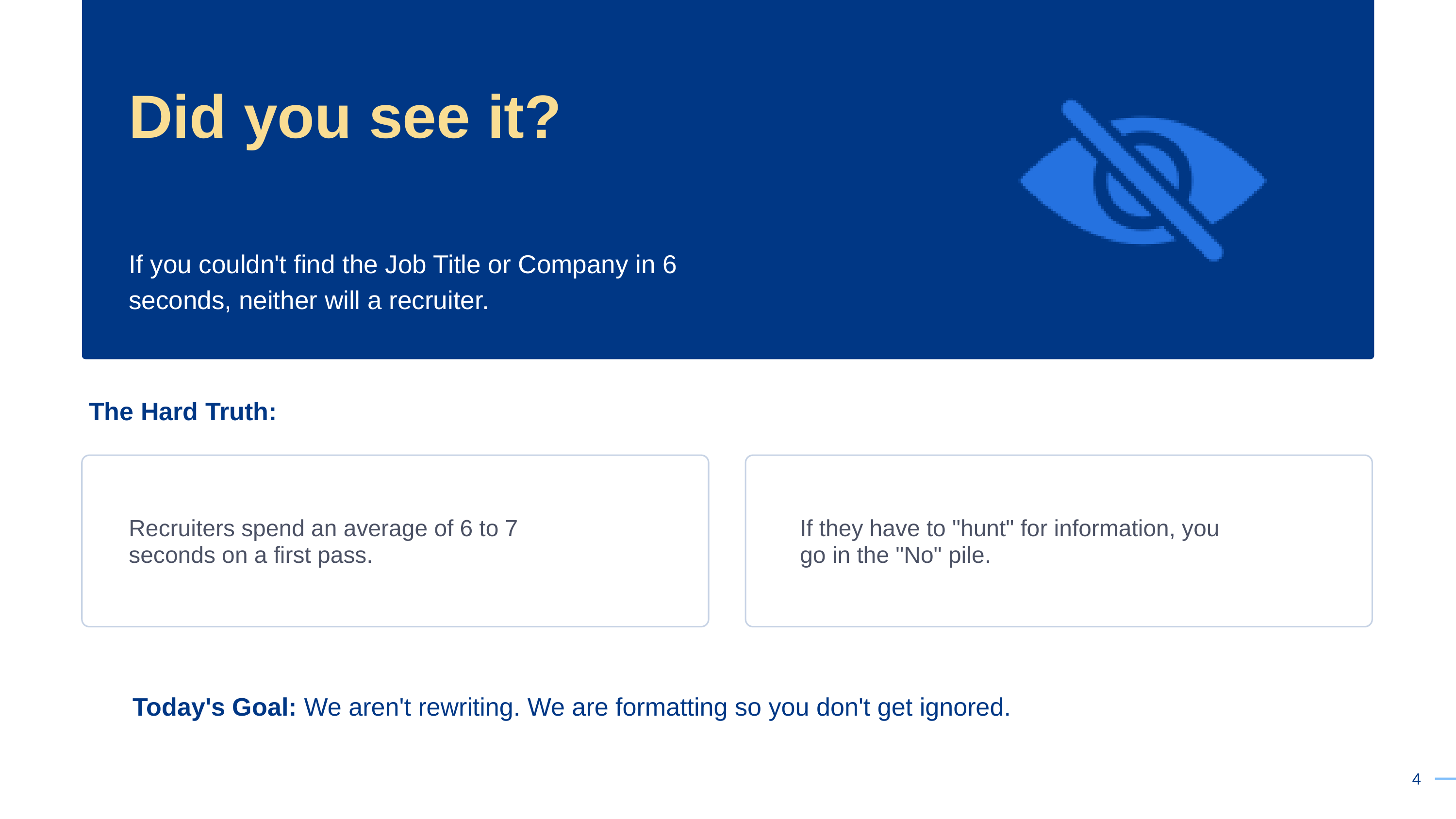

Did you see it?
If you couldn't find the Job Title or Company in 6 seconds, neither will a recruiter.
 The Hard Truth:

Recruiters spend an average of 6 to 7 seconds on a first pass.

If they have to "hunt" for information, you go in the "No" pile.
Today's Goal: We aren't rewriting. We are formatting so you don't get ignored.
4